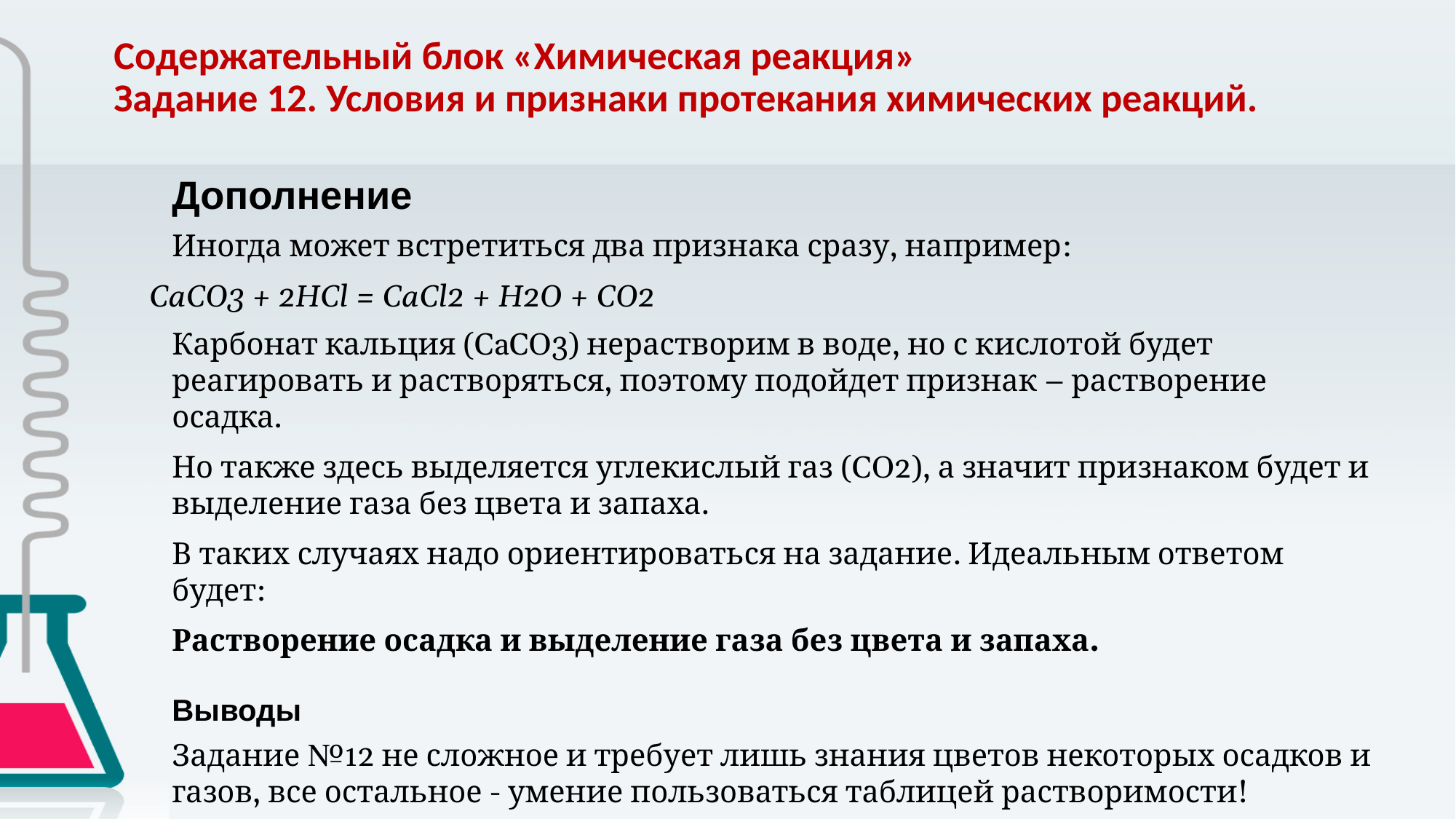

# Содержательный блок «Химическая реакция» Задание 12. Условия и признаки протекания химических реакций.
Дополнение
Иногда может встретиться два признака сразу, например:
CaCO3 + 2HCl = CaCl2 + H2O + CO2
Карбонат кальция (CaCO3) нерастворим в воде, но с кислотой будет реагировать и растворяться, поэтому подойдет признак – растворение осадка.
Но также здесь выделяется углекислый газ (CO2), а значит признаком будет и выделение газа без цвета и запаха.
В таких случаях надо ориентироваться на задание. Идеальным ответом будет:
Растворение осадка и выделение газа без цвета и запаха.
Выводы
Задание №12 не сложное и требует лишь знания цветов некоторых осадков и газов, все остальное - умение пользоваться таблицей растворимости!